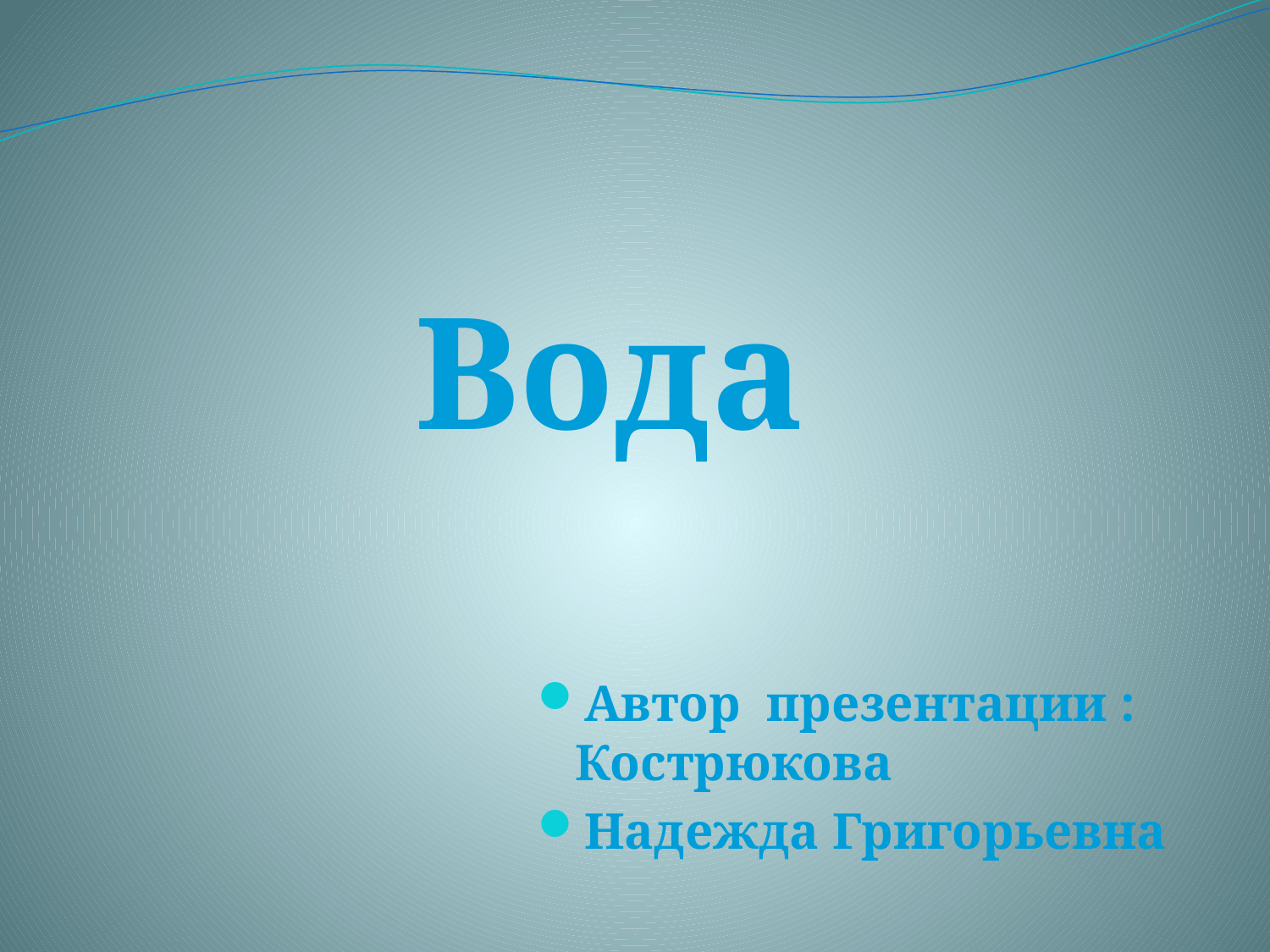

Вода
Автор  презентации : Кострюкова
Надежда Григорьевна